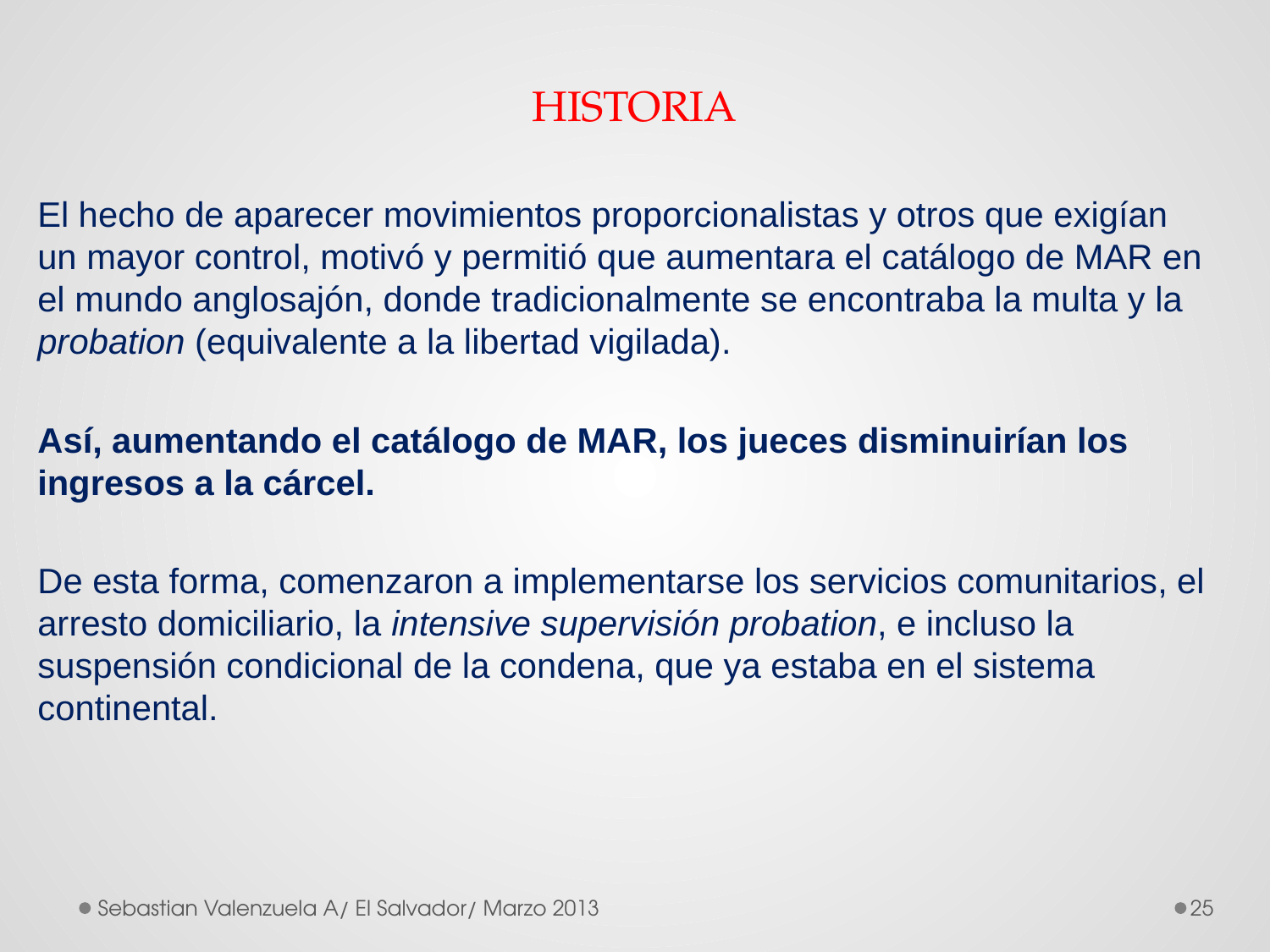

# HISTORIA

El hecho de aparecer movimientos proporcionalistas y otros que exigían un mayor control, motivó y permitió que aumentara el catálogo de MAR en el mundo anglosajón, donde tradicionalmente se encontraba la multa y la probation (equivalente a la libertad vigilada).

Así, aumentando el catálogo de MAR, los jueces disminuirían los ingresos a la cárcel.

De esta forma, comenzaron a implementarse los servicios comunitarios, el arresto domiciliario, la intensive supervisión probation, e incluso la suspensión condicional de la condena, que ya estaba en el sistema continental.

Sebastian Valenzuela A/ El Salvador/ Marzo 2013
25